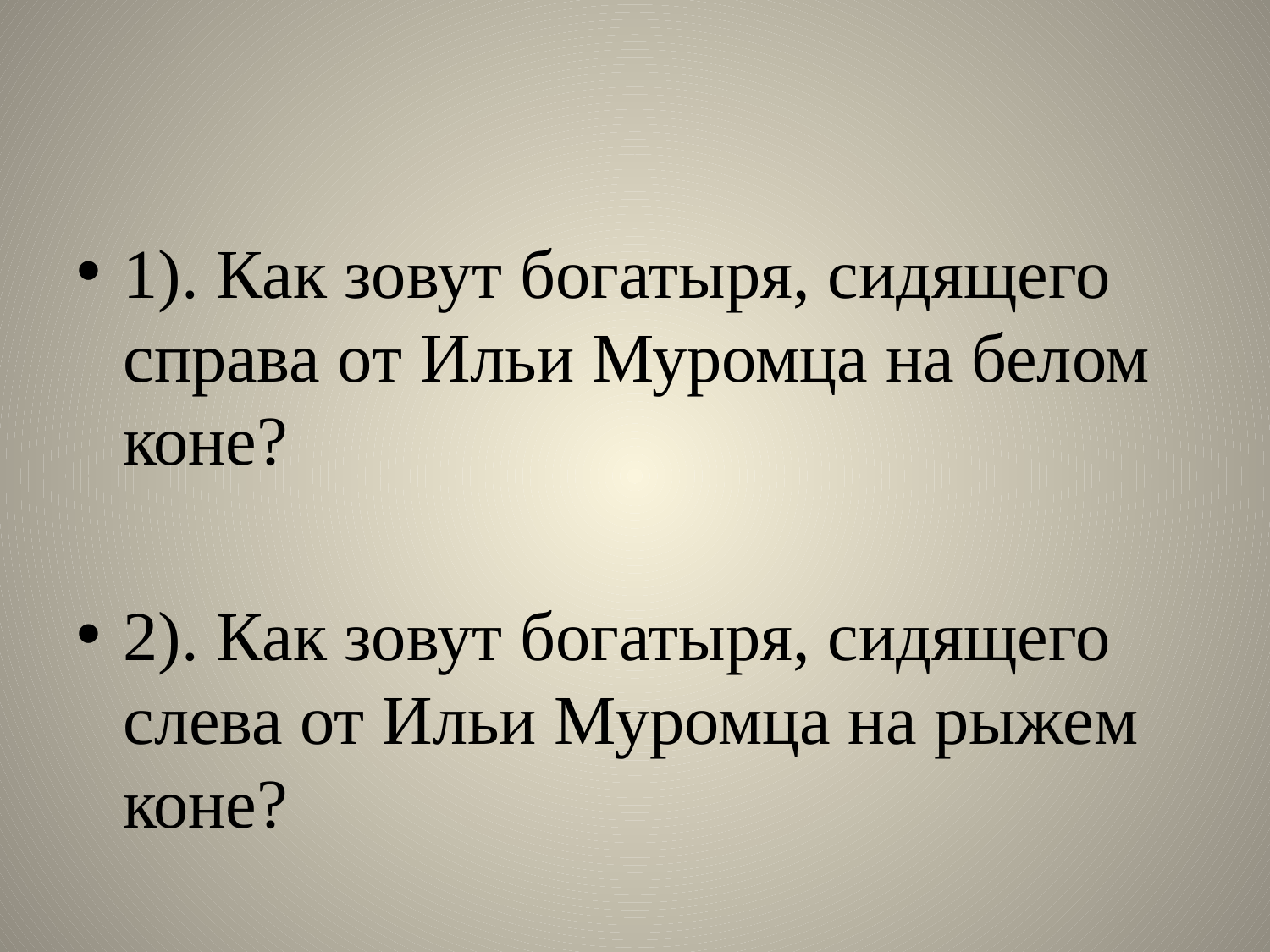

#
1). Как зовут богатыря, сидящего справа от Ильи Муромца на белом коне?

2). Как зовут богатыря, сидящего слева от Ильи Муромца на рыжем коне?